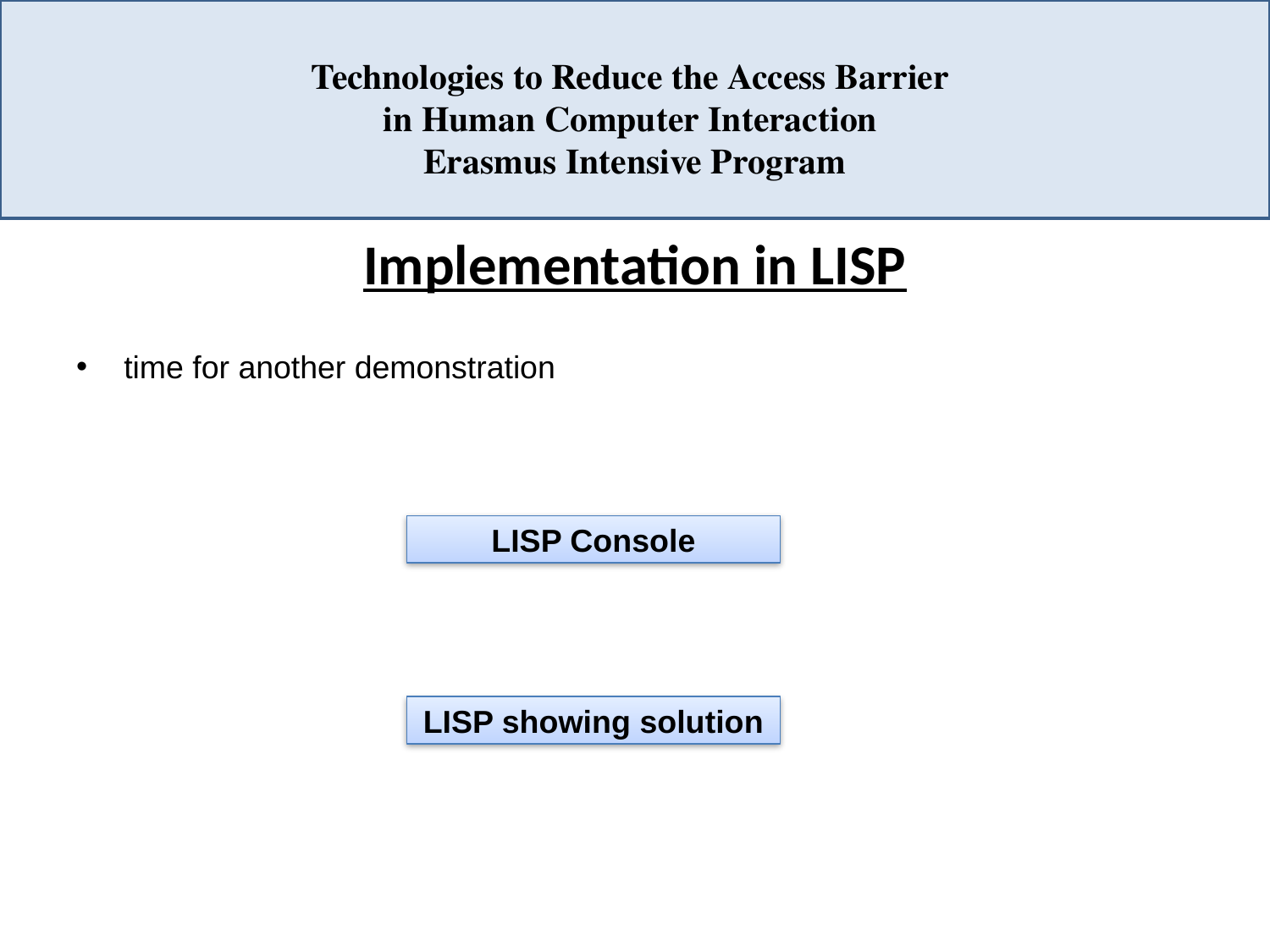

# Technologies to Reduce the Access Barrier in Human Computer Interaction Erasmus Intensive Program
Implementation in LISP

time for another demonstration
LISP Console
LISP showing solution